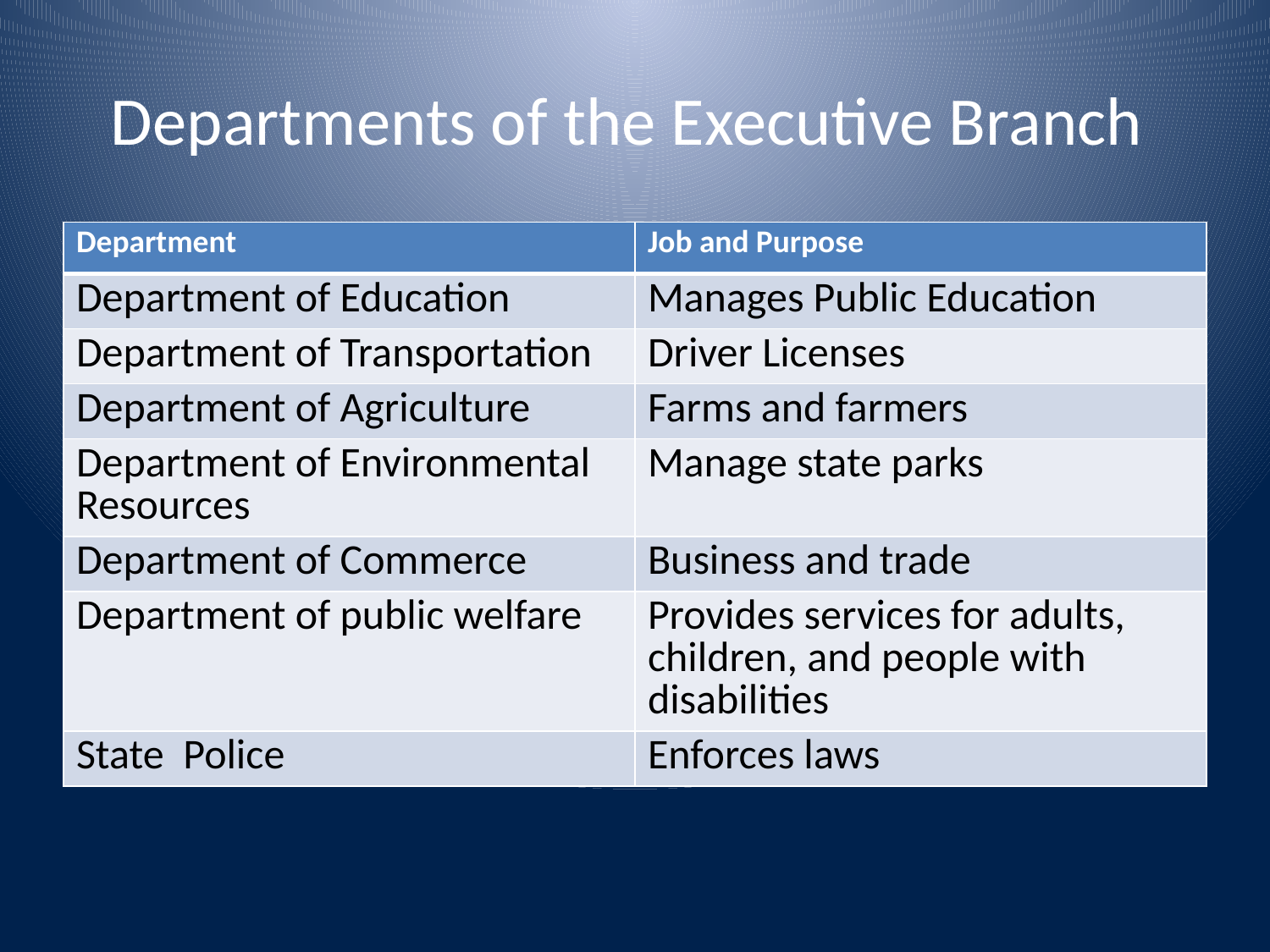

# Departments of the Executive Branch
| Department | Job and Purpose |
| --- | --- |
| Department of Education | Manages Public Education |
| Department of Transportation | Driver Licenses |
| Department of Agriculture | Farms and farmers |
| Department of Environmental Resources | Manage state parks |
| Department of Commerce | Business and trade |
| Department of public welfare | Provides services for adults, children, and people with disabilities |
| State Police | Enforces laws |